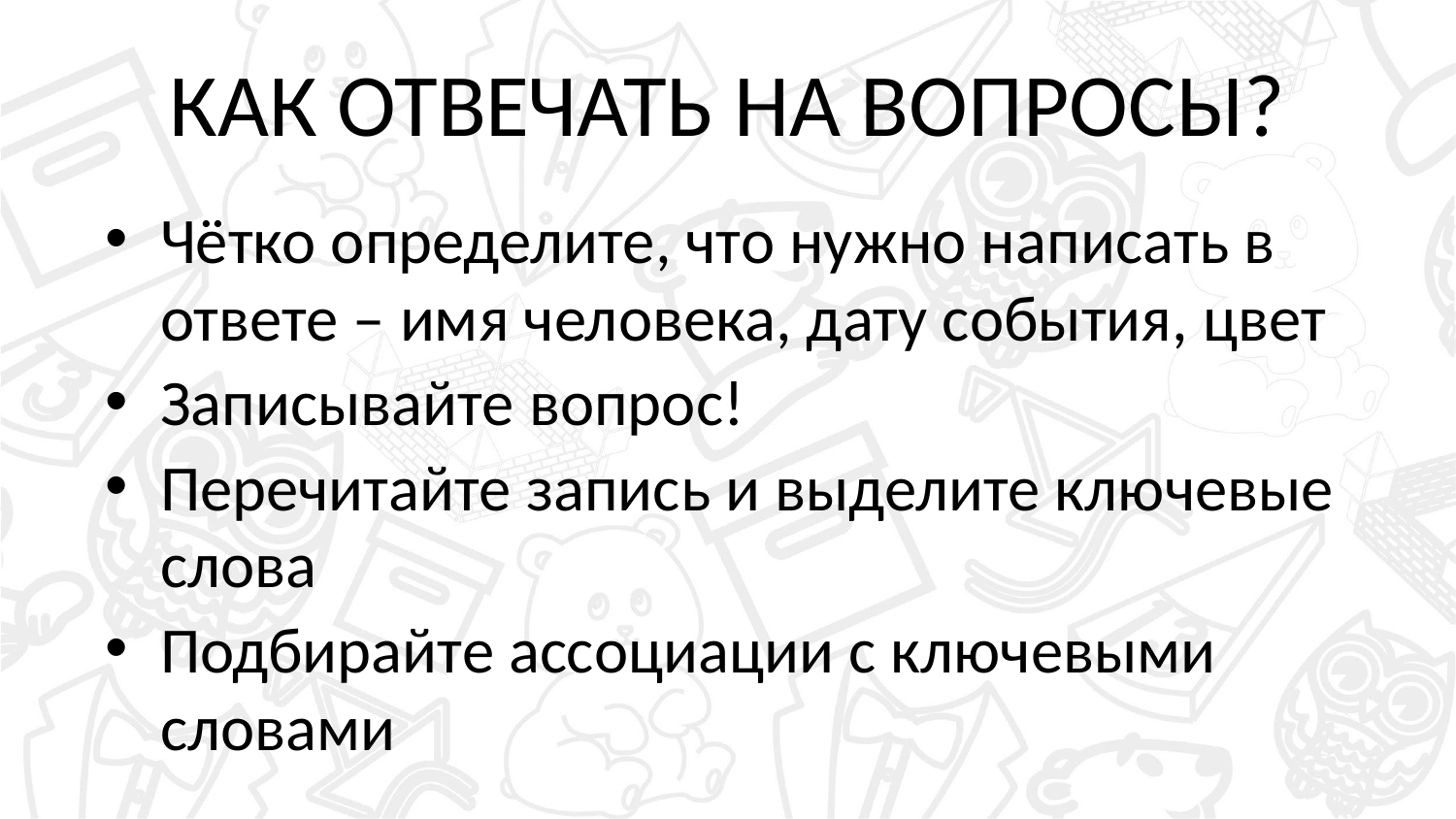

# КАК ОТВЕЧАТЬ НА ВОПРОСЫ?
Чётко определите, что нужно написать в ответе – имя человека, дату события, цвет
Записывайте вопрос!
Перечитайте запись и выделите ключевые слова
Подбирайте ассоциации с ключевыми словами